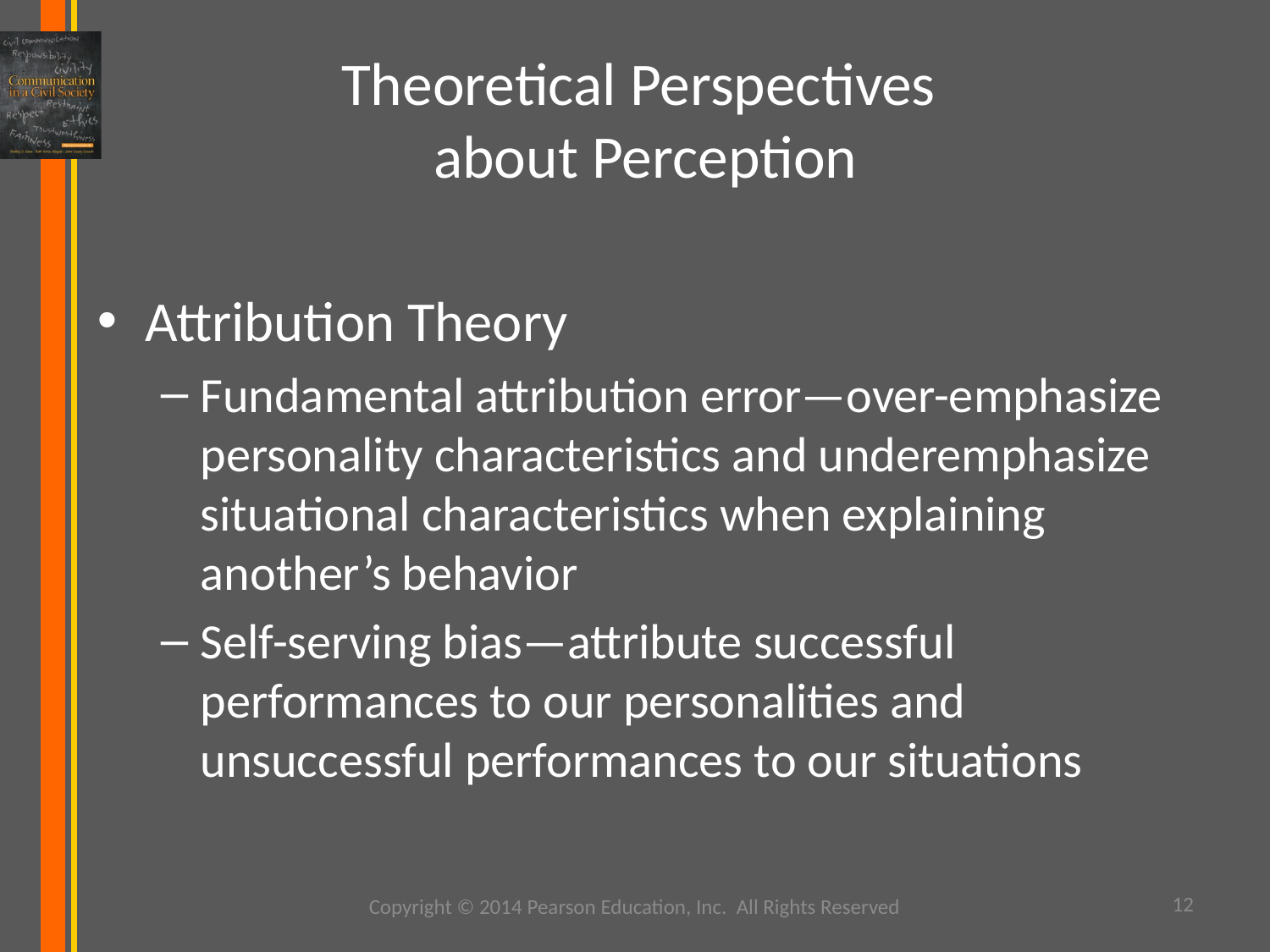

# Theoretical Perspectives about Perception
Attribution Theory
Fundamental attribution error—over-emphasize personality characteristics and underemphasize situational characteristics when explaining another’s behavior
Self-serving bias—attribute successful performances to our personalities and unsuccessful performances to our situations
Copyright © 2014 Pearson Education, Inc.  All Rights Reserved
12